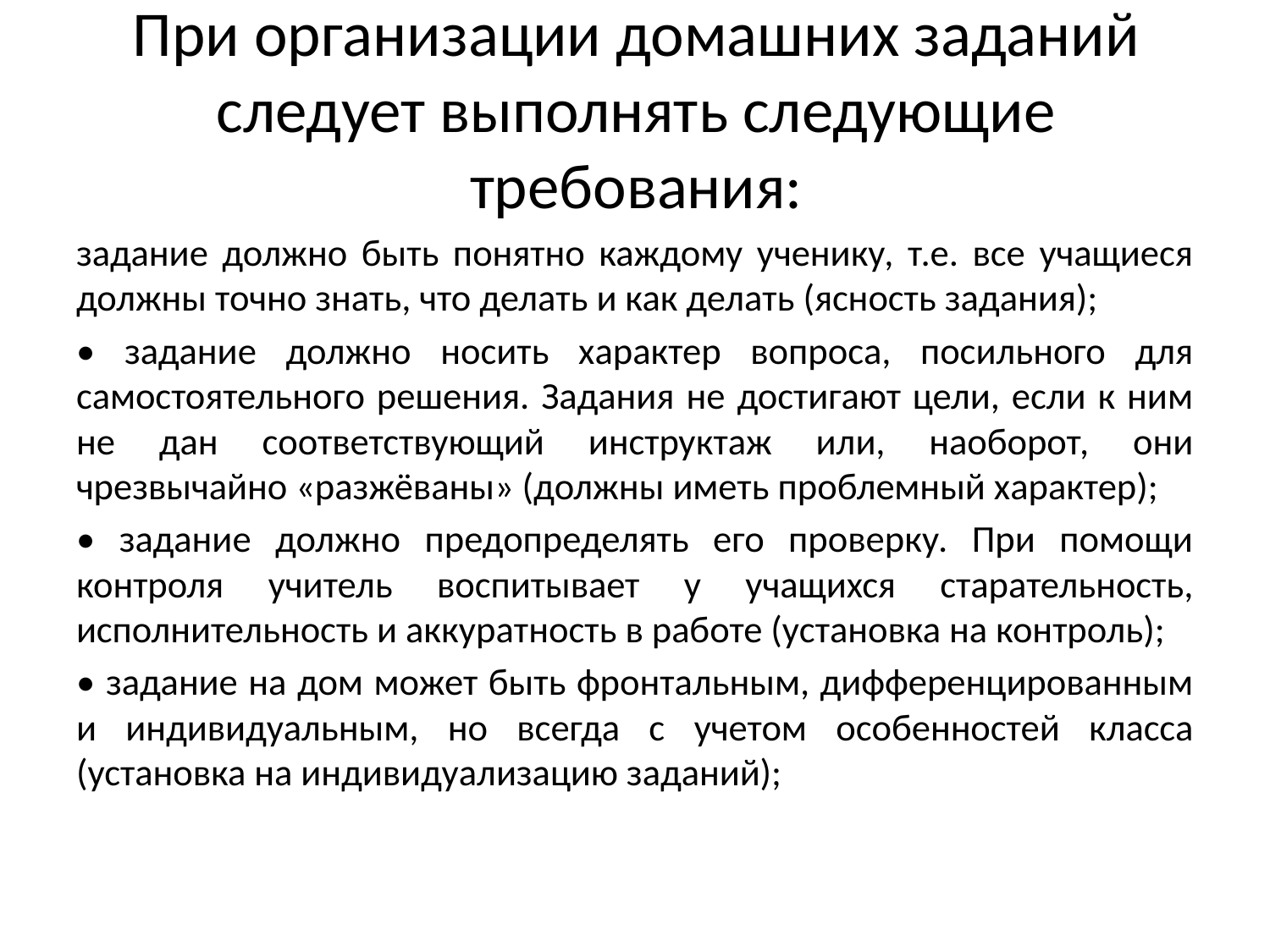

# При организации домашних заданий следует выполнять следующие требования:
задание должно быть понятно каждому ученику, т.е. все учащиеся должны точно знать, что делать и как делать (ясность задания);
• задание должно носить характер вопроса, посильного для самостоятельного решения. Задания не достигают цели, если к ним не дан соответствующий инструктаж или, наоборот, они чрезвычайно «разжёваны» (должны иметь проблемный характер);
• задание должно предопределять его проверку. При помощи контроля учи­тель воспитывает у учащихся старательность, исполнительность и аккурат­ность в работе (установка на контроль);
• задание на дом может быть фронтальным, дифференцированным и индиви­дуальным, но всегда с учетом особенностей класса (установка на индивидуа­лизацию заданий);